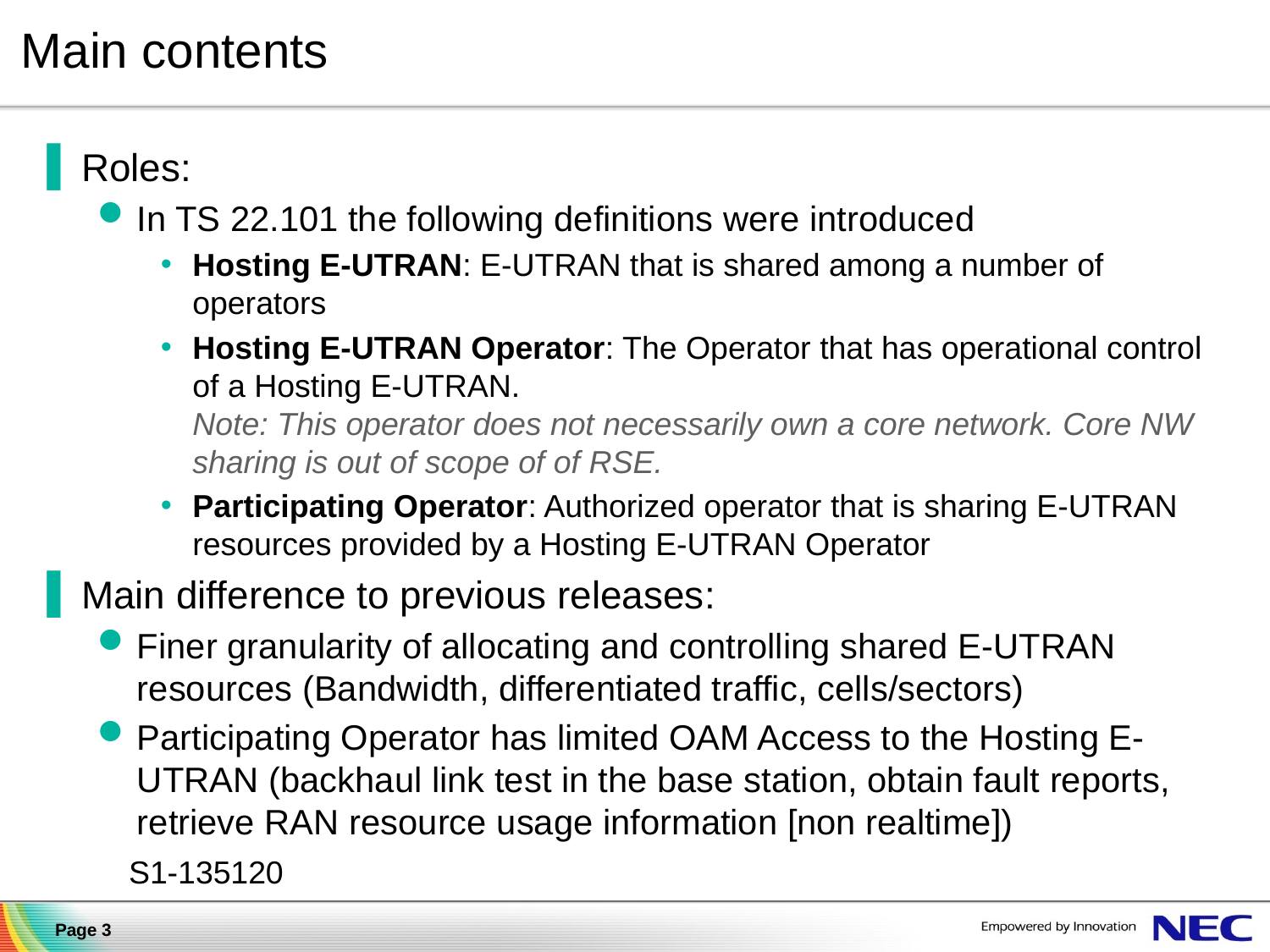

# Main contents
Roles:
In TS 22.101 the following definitions were introduced
Hosting E-UTRAN: E-UTRAN that is shared among a number of operators
Hosting E-UTRAN Operator: The Operator that has operational control of a Hosting E-UTRAN.
Note: This operator does not necessarily own a core network. Core NW sharing is out of scope of of RSE.
Participating Operator: Authorized operator that is sharing E-UTRAN resources provided by a Hosting E-UTRAN Operator
Main difference to previous releases:
Finer granularity of allocating and controlling shared E-UTRAN resources (Bandwidth, differentiated traffic, cells/sectors)
Participating Operator has limited OAM Access to the Hosting E-UTRAN (backhaul link test in the base station, obtain fault reports, retrieve RAN resource usage information [non realtime])
S1-135120
Page 3